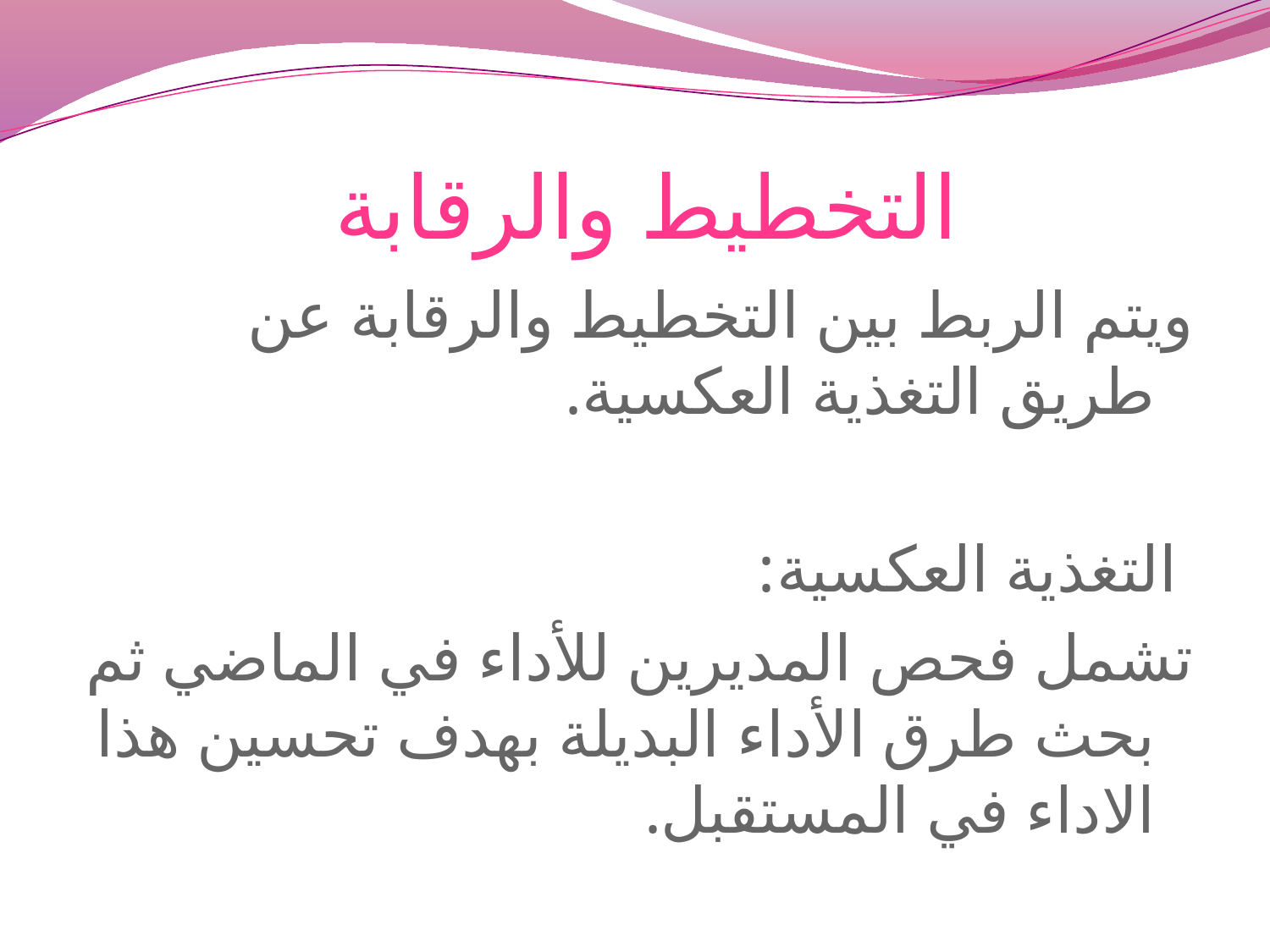

# التخطيط والرقابة
ويتم الربط بين التخطيط والرقابة عن طريق التغذية العكسية.

 التغذية العكسية:
تشمل فحص المديرين للأداء في الماضي ثم بحث طرق الأداء البديلة بهدف تحسين هذا الاداء في المستقبل.